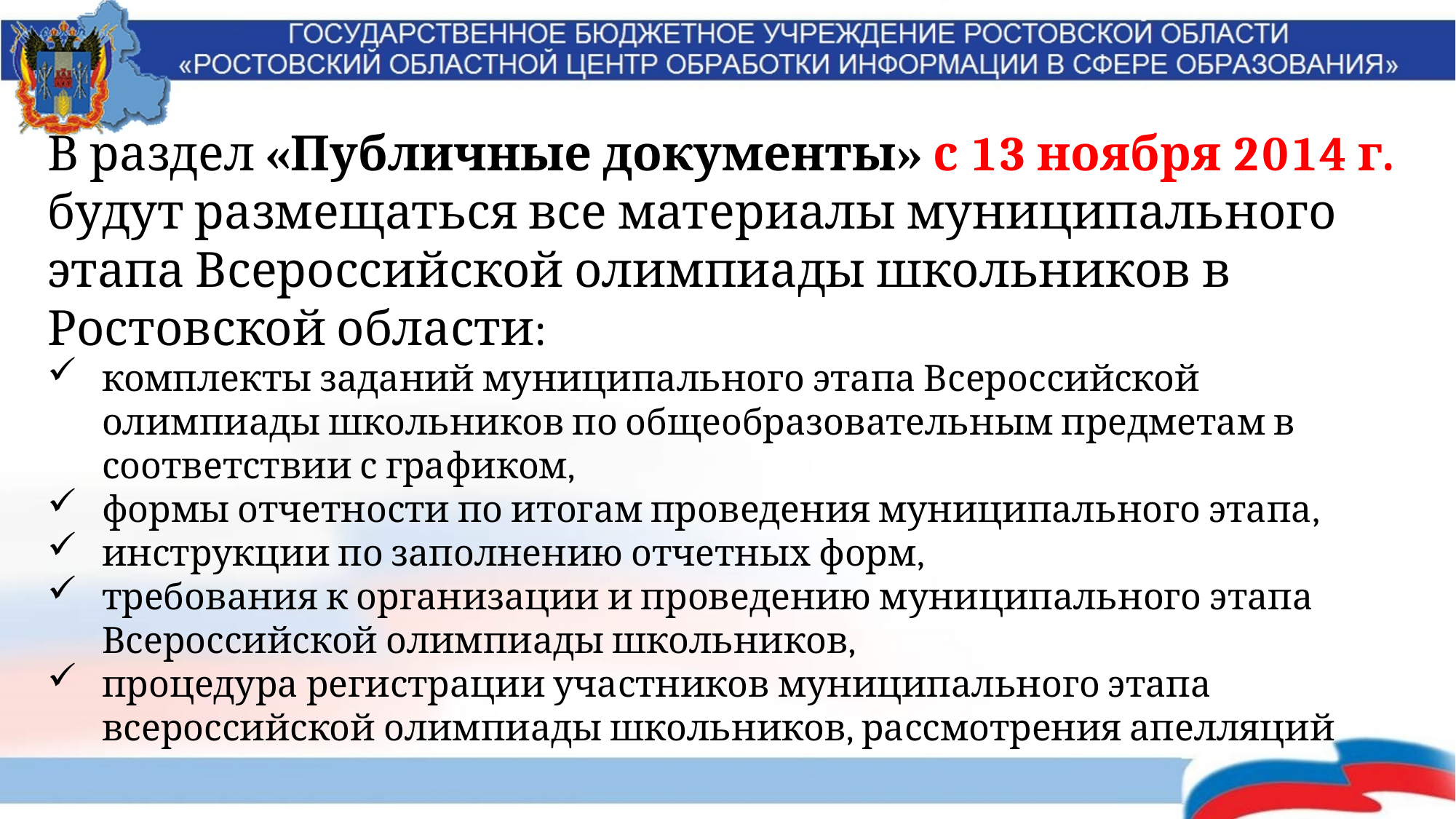

В раздел «Публичные документы» с 13 ноября 2014 г. будут размещаться все материалы муниципального этапа Всероссийской олимпиады школьников в Ростовской области:
комплекты заданий муниципального этапа Всероссийской олимпиады школьников по общеобразовательным предметам в соответствии с графиком,
формы отчетности по итогам проведения муниципального этапа,
инструкции по заполнению отчетных форм,
требования к организации и проведению муниципального этапа Всероссийской олимпиады школьников,
процедура регистрации участников муниципального этапа всероссийской олимпиады школьников, рассмотрения апелляций